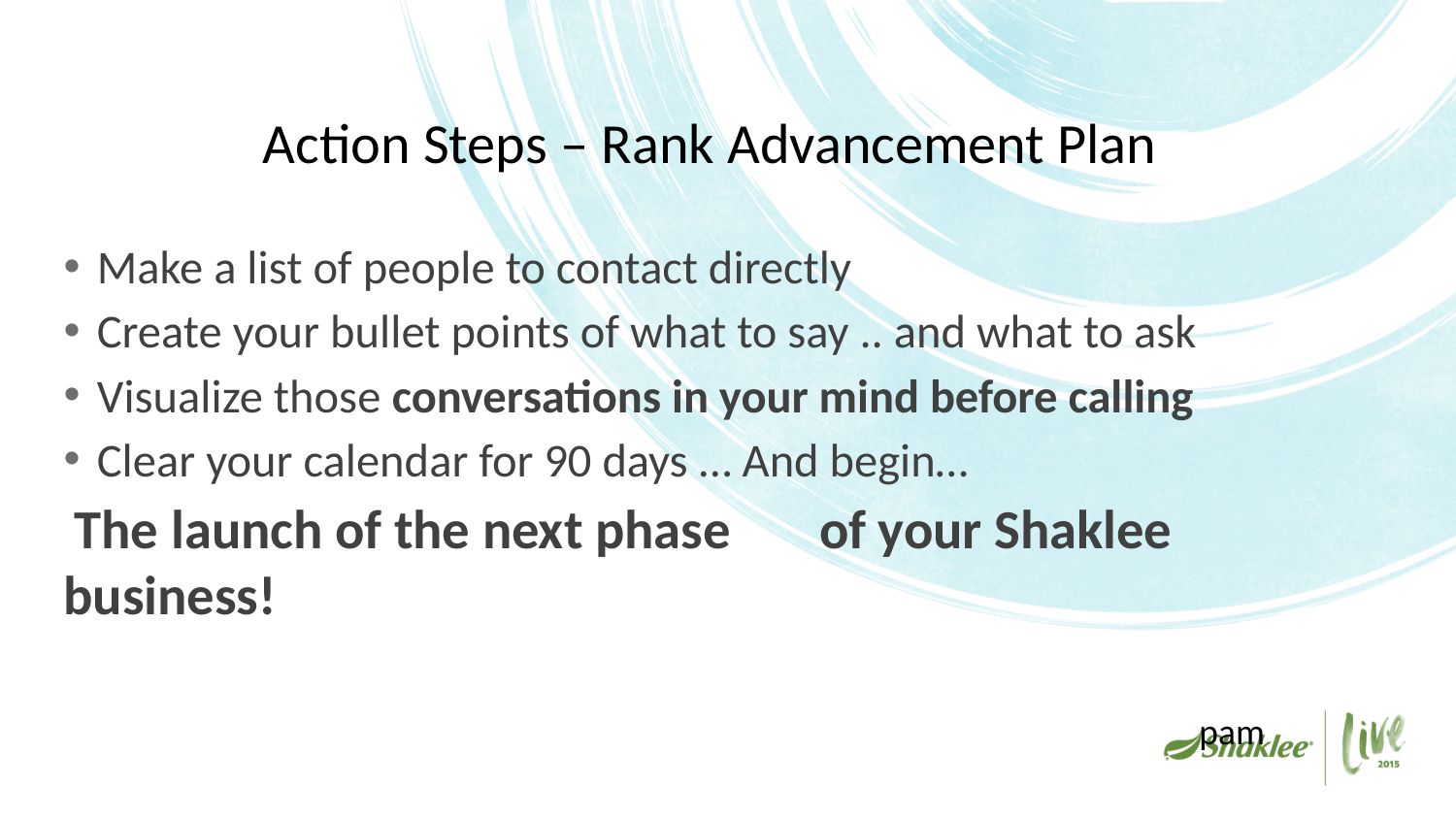

# Action Steps – Rank Advancement Plan
Make a list of people to contact directly
Create your bullet points of what to say .. and what to ask
Visualize those conversations in your mind before calling
Clear your calendar for 90 days … And begin…
			 The launch of the next phase 									    of your Shaklee business!

pam